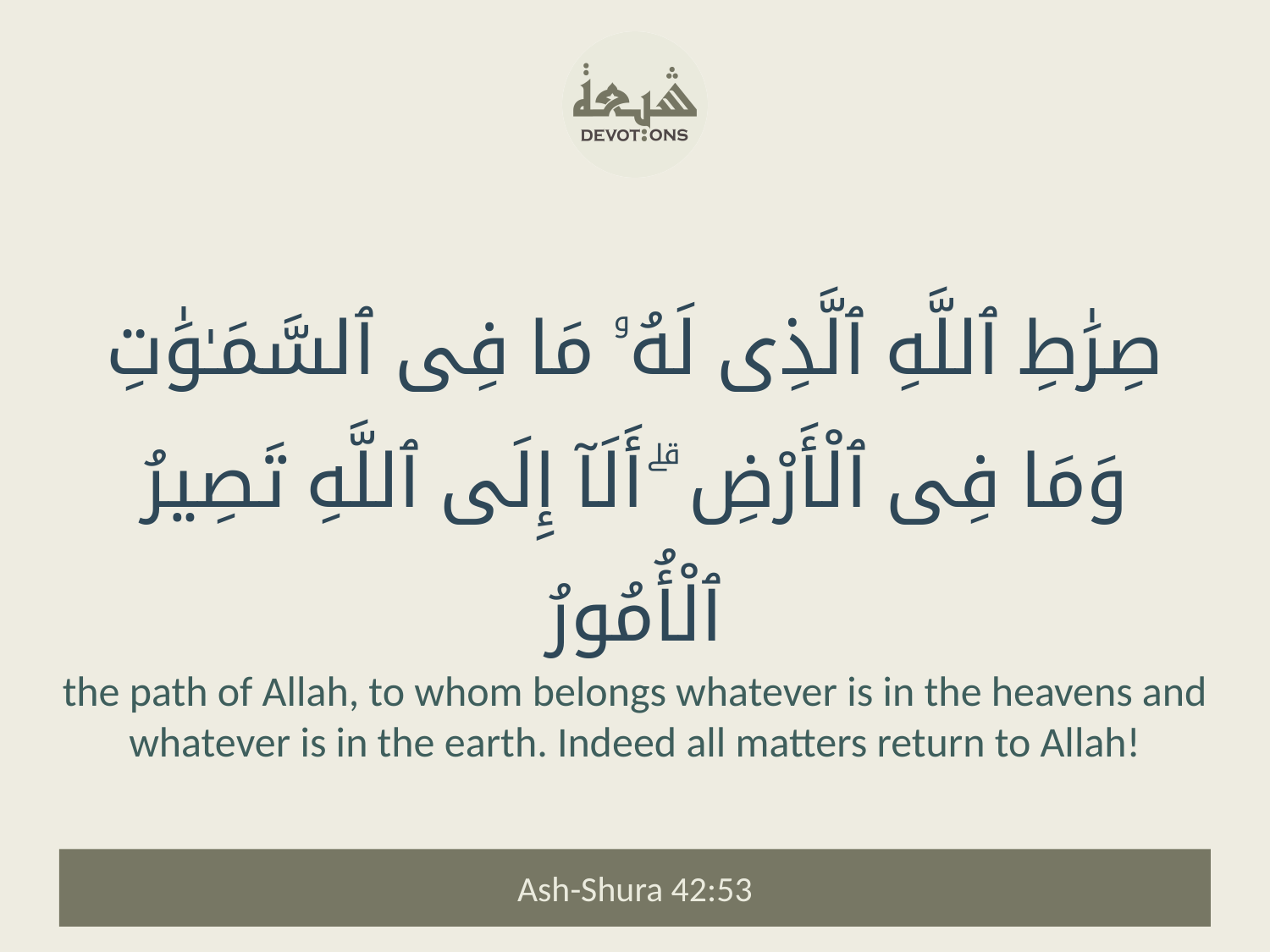

صِرَٰطِ ٱللَّهِ ٱلَّذِى لَهُۥ مَا فِى ٱلسَّمَـٰوَٰتِ وَمَا فِى ٱلْأَرْضِ ۗ أَلَآ إِلَى ٱللَّهِ تَصِيرُ ٱلْأُمُورُ
the path of Allah, to whom belongs whatever is in the heavens and whatever is in the earth. Indeed all matters return to Allah!
Ash-Shura 42:53